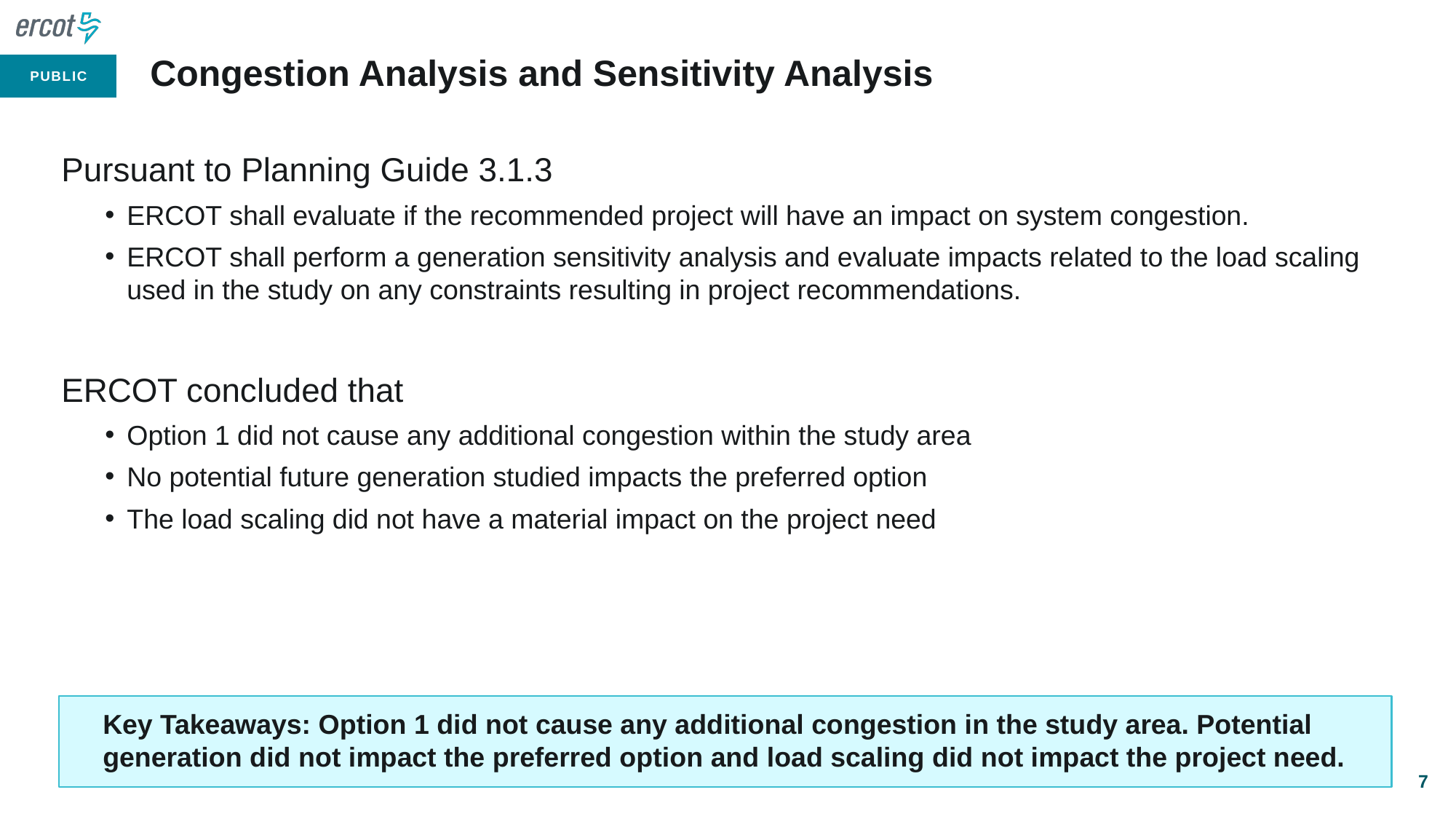

# Congestion Analysis and Sensitivity Analysis
Pursuant to Planning Guide 3.1.3
ERCOT shall evaluate if the recommended project will have an impact on system congestion.
ERCOT shall perform a generation sensitivity analysis and evaluate impacts related to the load scaling used in the study on any constraints resulting in project recommendations.

ERCOT concluded that
Option 1 did not cause any additional congestion within the study area
No potential future generation studied impacts the preferred option
The load scaling did not have a material impact on the project need

Key Takeaways: Option 1 did not cause any additional congestion in the study area. Potential generation did not impact the preferred option and load scaling did not impact the project need.
7